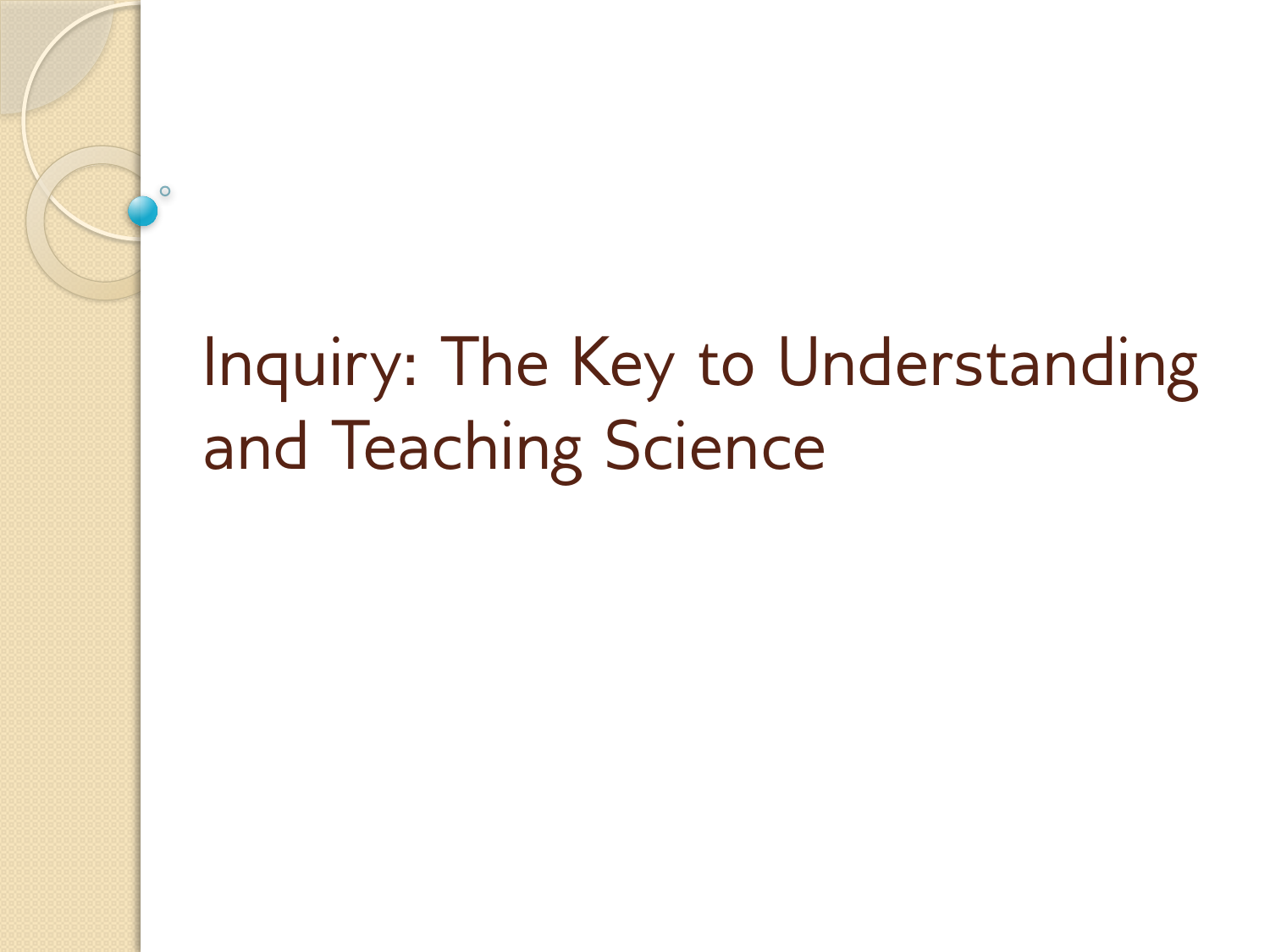

# Inquiry: The Key to Understanding and Teaching Science